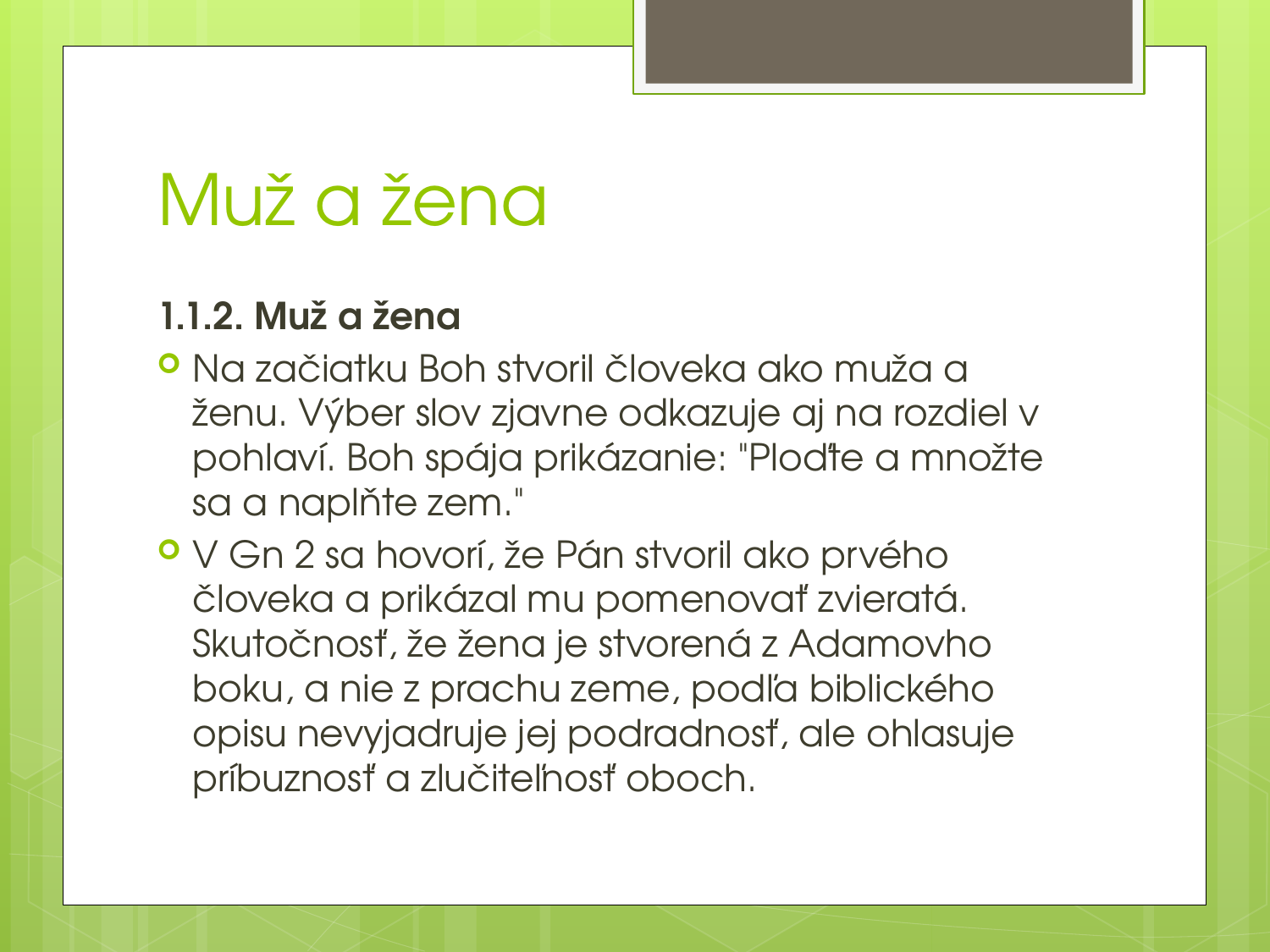

# Muž a žena
1.1.2. Muž a žena
Na začiatku Boh stvoril človeka ako muža a ženu. Výber slov zjavne odkazuje aj na rozdiel v pohlaví. Boh spája prikázanie: "Ploďte a množte sa a naplňte zem."
V Gn 2 sa hovorí, že Pán stvoril ako prvého človeka a prikázal mu pomenovať zvieratá. Skutočnosť, že žena je stvorená z Adamovho boku, a nie z prachu zeme, podľa biblického opisu nevyjadruje jej podradnosť, ale ohlasuje príbuznosť a zlučiteľnosť oboch.